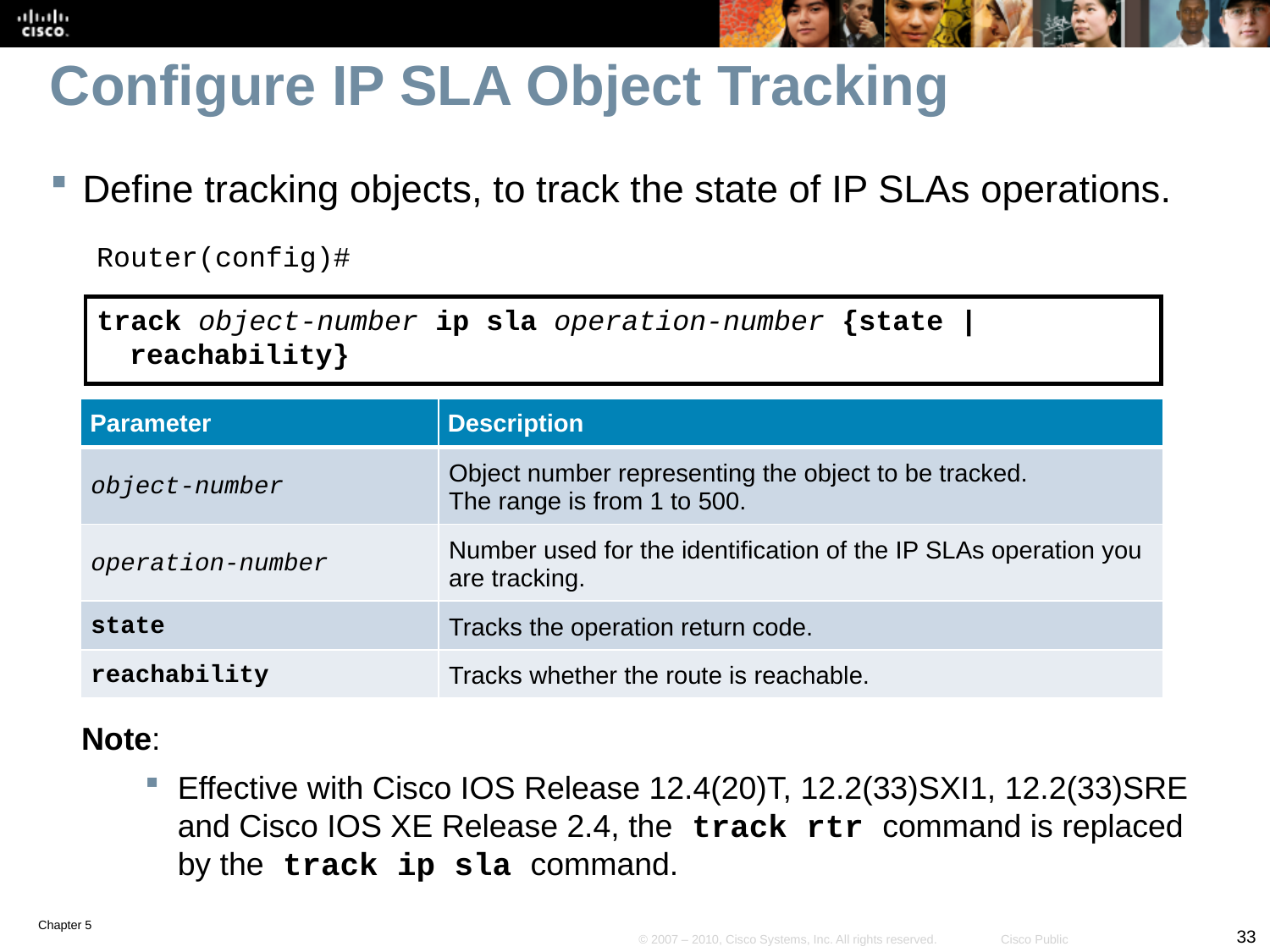

# Configure IP SLA Object Tracking
Define tracking objects, to track the state of IP SLAs operations.
Router(config)#
track object-number ip sla operation-number {state | reachability}
| Parameter | Description |
| --- | --- |
| object-number | Object number representing the object to be tracked. The range is from 1 to 500. |
| operation-number | Number used for the identification of the IP SLAs operation you are tracking. |
| state | Tracks the operation return code. |
| reachability | Tracks whether the route is reachable. |
Note:
Effective with Cisco IOS Release 12.4(20)T, 12.2(33)SXI1, 12.2(33)SRE and Cisco IOS XE Release 2.4, the track rtr command is replaced by the track ip sla command.